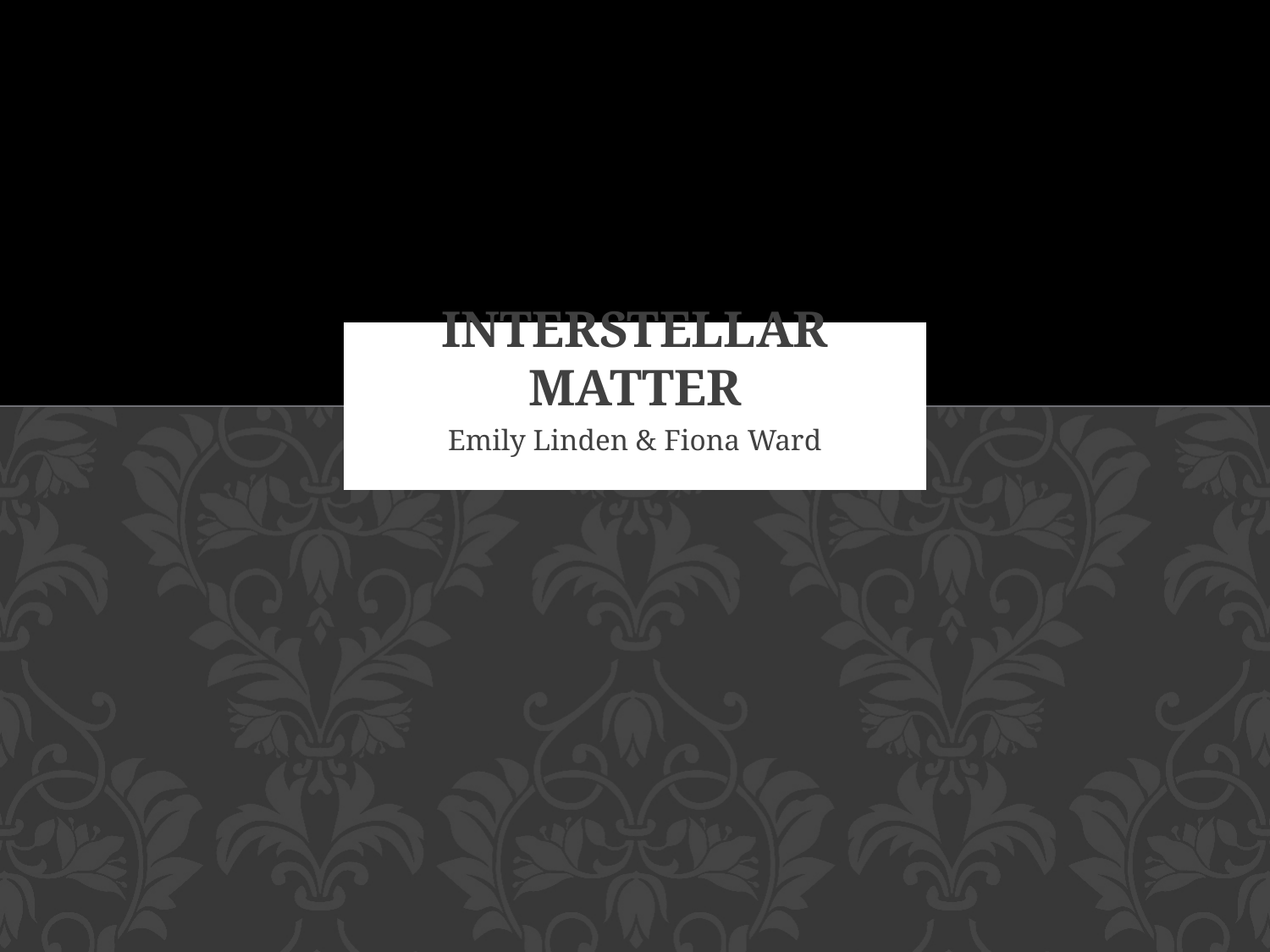

# Interstellar Matter
Emily Linden & Fiona Ward